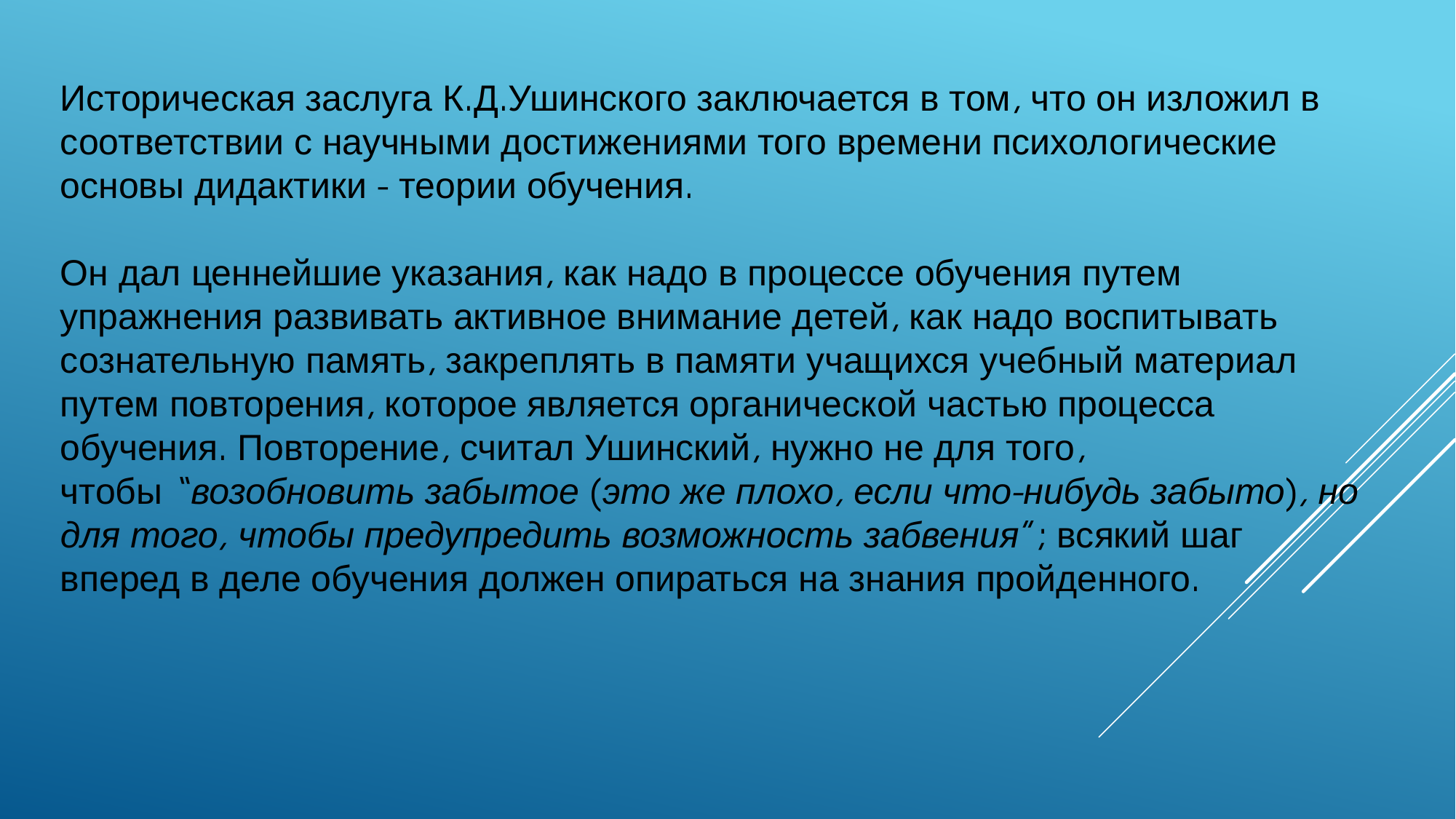

Историческая заслуга К.Д.Ушинского заключается в том, что он изложил в соответствии с научными достижениями того времени психологические основы дидактики - теории обучения.

Он дал ценнейшие указания, как надо в процессе обучения путем упражнения развивать активное внимание детей, как надо воспитывать сознательную память, закреплять в памяти учащихся учебный материал путем повторения, которое является органической частью процесса обучения. Повторение, считал Ушинский, нужно не для того, чтобы “возобновить забытое (это же плохо, если что-нибудь забыто), но для того, чтобы предупредить возможность забвения”; всякий шаг вперед в деле обучения должен опираться на знания пройденного.